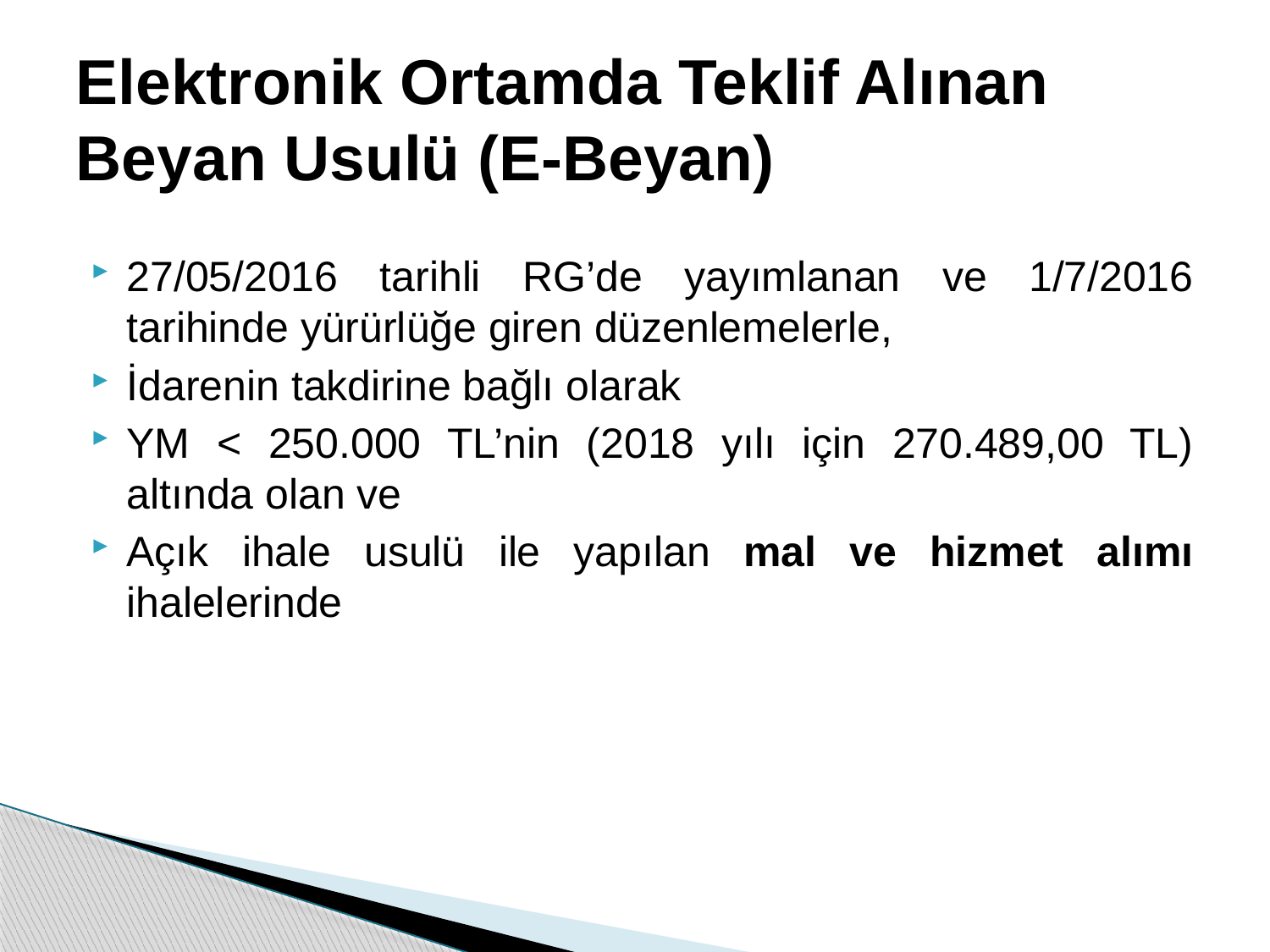

# Elektronik Ortamda Teklif Alınan Beyan Usulü (E-Beyan)
27/05/2016 tarihli RG’de yayımlanan ve 1/7/2016 tarihinde yürürlüğe giren düzenlemelerle,
İdarenin takdirine bağlı olarak
YM < 250.000 TL’nin (2018 yılı için 270.489,00 TL) altında olan ve
Açık ihale usulü ile yapılan mal ve hizmet alımı ihalelerinde